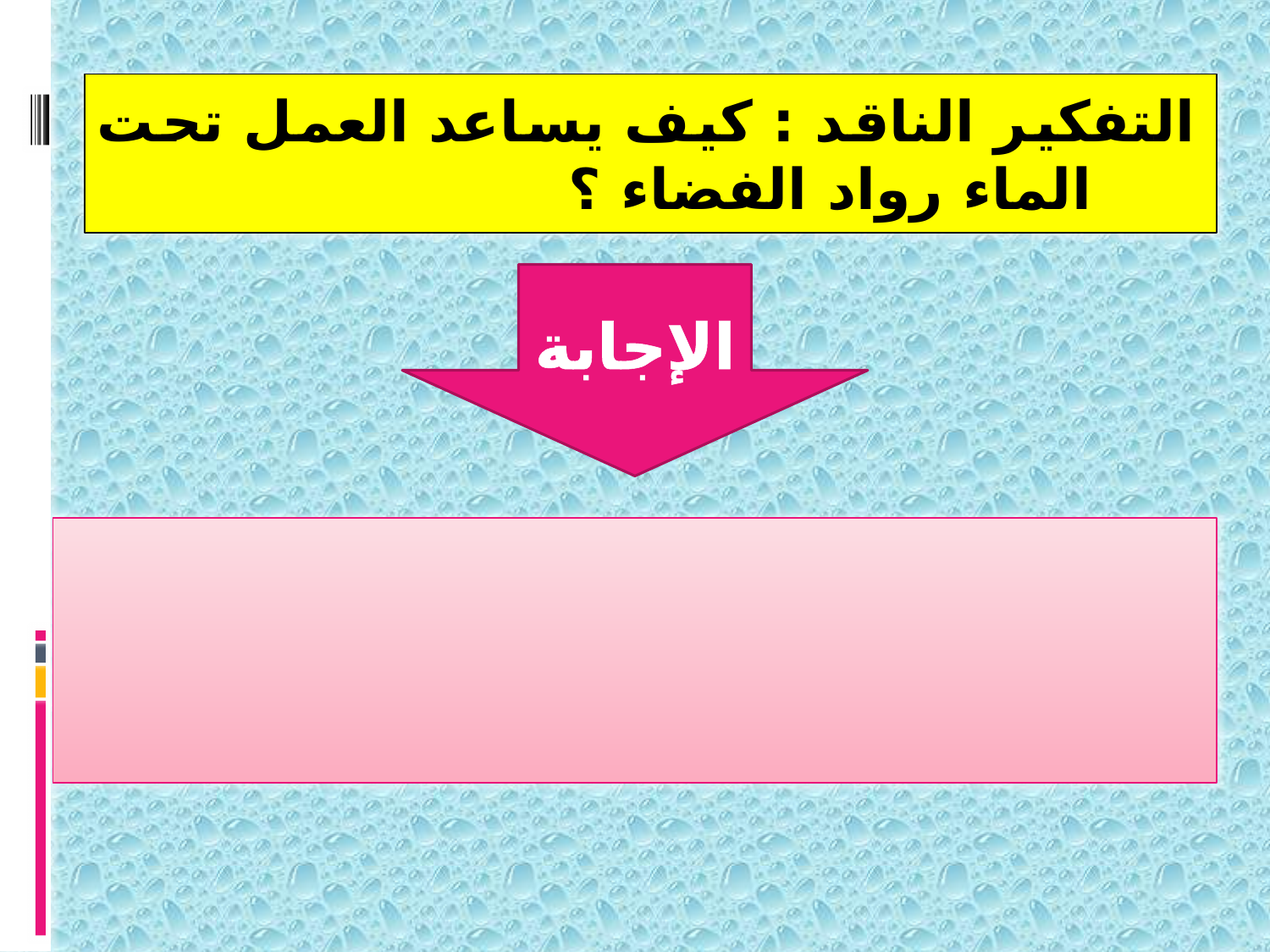

التفكير الناقد : كيف يساعد العمل تحت الماء رواد الفضاء ؟
الإجابة